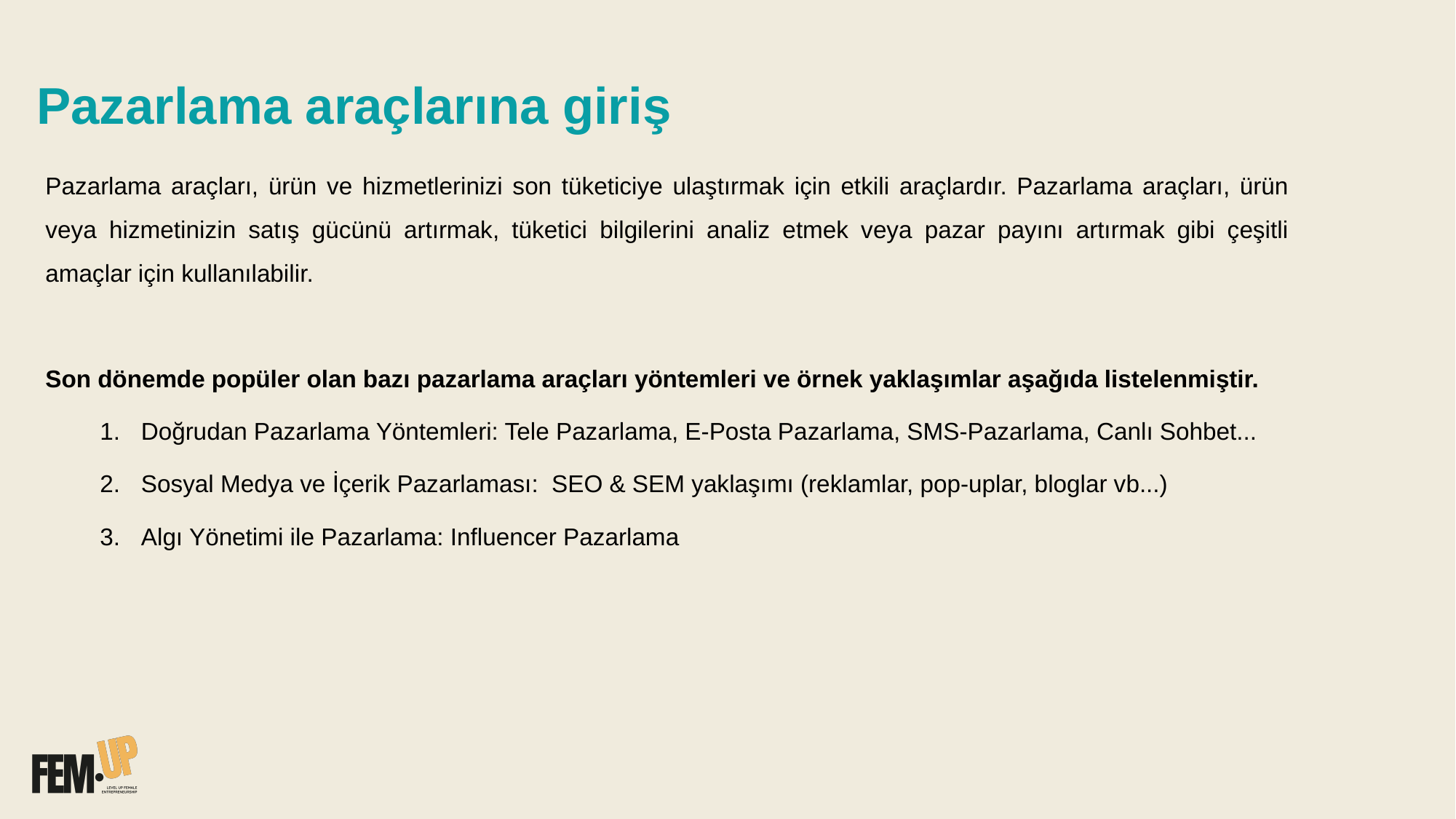

Pazarlama araçlarına giriş
Pazarlama araçları, ürün ve hizmetlerinizi son tüketiciye ulaştırmak için etkili araçlardır. Pazarlama araçları, ürün veya hizmetinizin satış gücünü artırmak, tüketici bilgilerini analiz etmek veya pazar payını artırmak gibi çeşitli amaçlar için kullanılabilir.

Son dönemde popüler olan bazı pazarlama araçları yöntemleri ve örnek yaklaşımlar aşağıda listelenmiştir.
Doğrudan Pazarlama Yöntemleri: Tele Pazarlama, E-Posta Pazarlama, SMS-Pazarlama, Canlı Sohbet...
Sosyal Medya ve İçerik Pazarlaması:  SEO & SEM yaklaşımı (reklamlar, pop-uplar, bloglar vb...)
Algı Yönetimi ile Pazarlama: Influencer Pazarlama